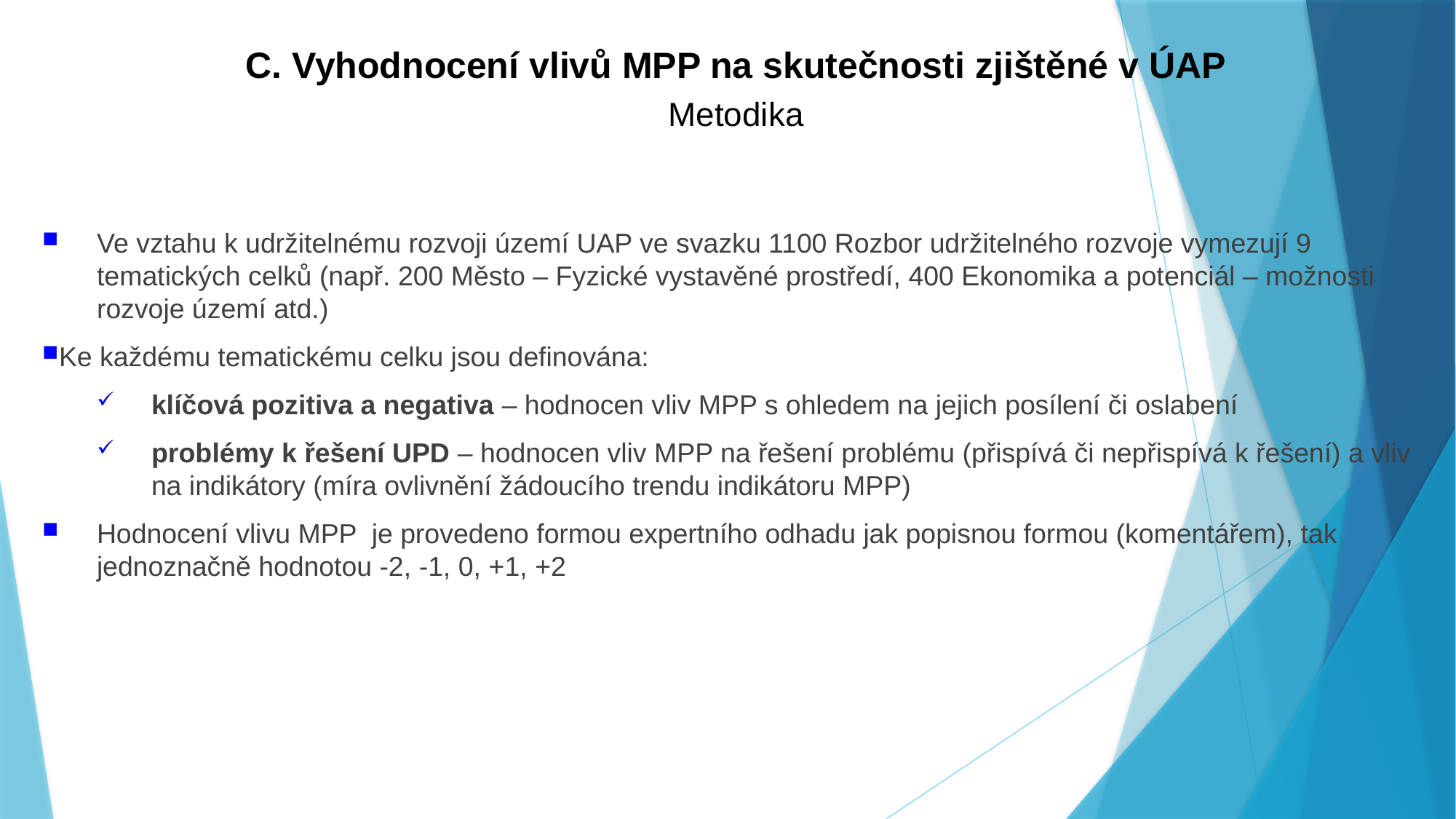

# C. Vyhodnocení vlivů MPP na skutečnosti zjištěné v ÚAP Metodika
Ve vztahu k udržitelnému rozvoji území UAP ve svazku 1100 Rozbor udržitelného rozvoje vymezují 9 tematických celků (např. 200 Město – Fyzické vystavěné prostředí, 400 Ekonomika a potenciál – možnosti rozvoje území atd.)
Ke každému tematickému celku jsou definována:
klíčová pozitiva a negativa – hodnocen vliv MPP s ohledem na jejich posílení či oslabení
problémy k řešení UPD – hodnocen vliv MPP na řešení problému (přispívá či nepřispívá k řešení) a vliv na indikátory (míra ovlivnění žádoucího trendu indikátoru MPP)
Hodnocení vlivu MPP  je provedeno formou expertního odhadu jak popisnou formou (komentářem), tak jednoznačně hodnotou -2, -1, 0, +1, +2